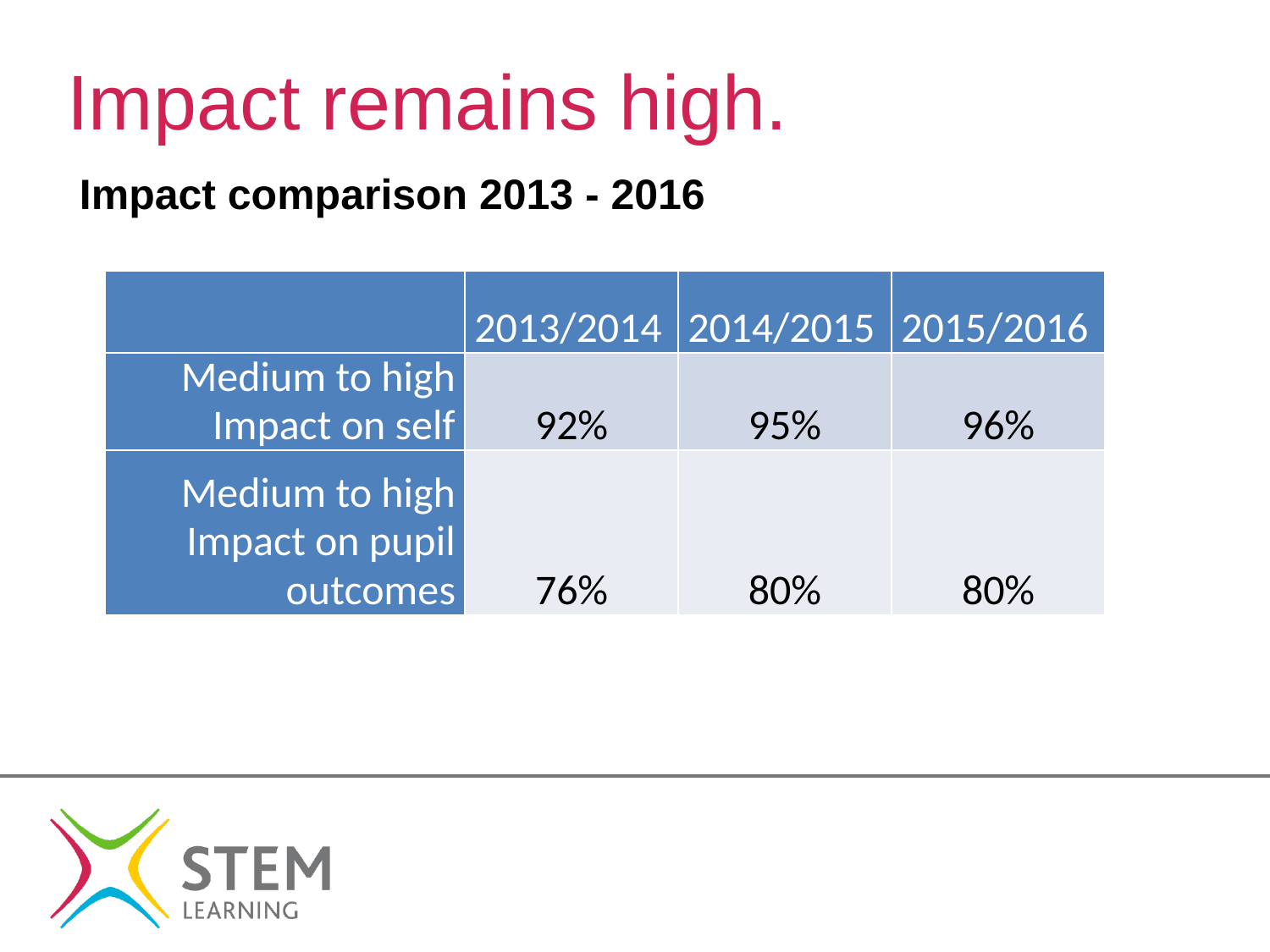

# Impact remains high.
 Impact comparison 2013 - 2016

|  | 2013/2014 | 2014/2015 | 2015/2016 |
| --- | --- | --- | --- |
| Medium to high Impact on self | 92% | 95% | 96% |
| Medium to high Impact on pupil outcomes | 76% | 80% | 80% |